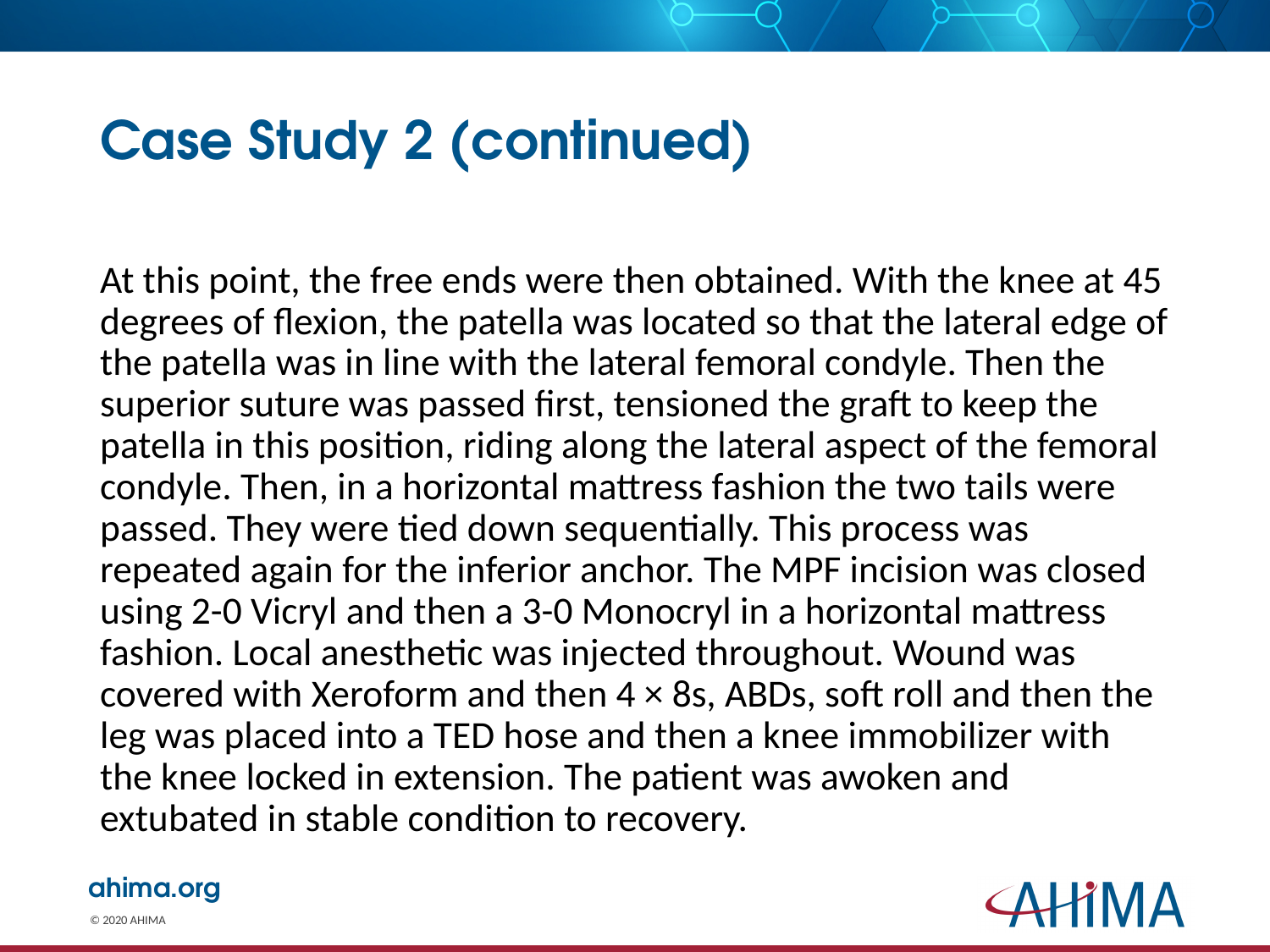

# Case Study 2 (continued)
At this point, the free ends were then obtained. With the knee at 45 degrees of flexion, the patella was located so that the lateral edge of the patella was in line with the lateral femoral condyle. Then the superior suture was passed first, tensioned the graft to keep the patella in this position, riding along the lateral aspect of the femoral condyle. Then, in a horizontal mattress fashion the two tails were passed. They were tied down sequentially. This process was repeated again for the inferior anchor. The MPF incision was closed using 2-0 Vicryl and then a 3-0 Monocryl in a horizontal mattress fashion. Local anesthetic was injected throughout. Wound was covered with Xeroform and then 4 × 8s, ABDs, soft roll and then the leg was placed into a TED hose and then a knee immobilizer with the knee locked in extension. The patient was awoken and extubated in stable condition to recovery.